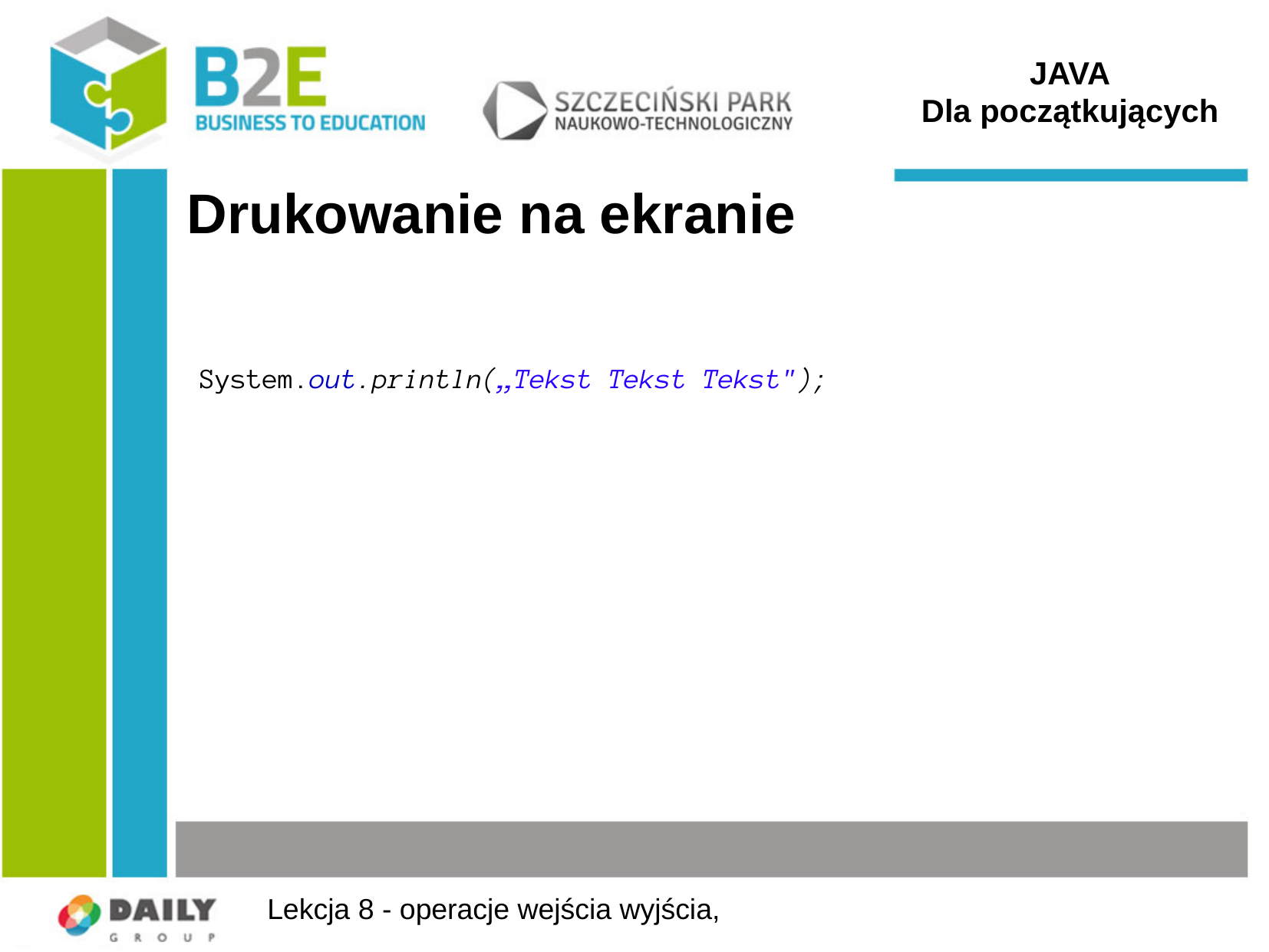

JAVA
Dla początkujących
# Drukowanie na ekranie

System.out.println(„Tekst Tekst Tekst");
Lekcja 8 - operacje wejścia wyjścia,